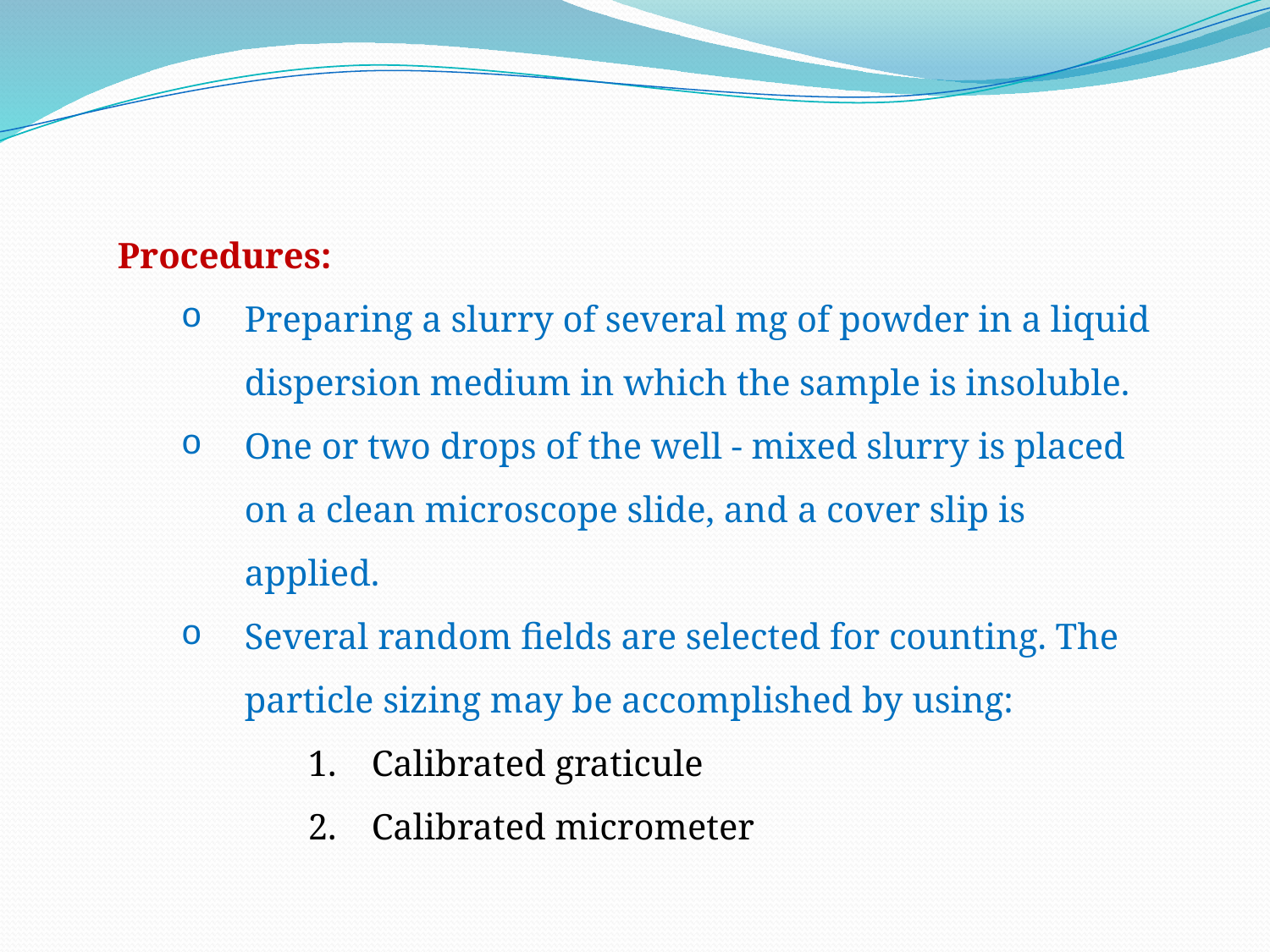

Procedures:
Preparing a slurry of several mg of powder in a liquid dispersion me­dium in which the sample is insoluble.
One or two drops of the well - mixed slurry is placed on a clean mi­croscope slide, and a cover slip is applied.
Several random fields are selected for counting. The particle sizing may be accomplished by using:
Calibrated graticule
Calibrated micrometer